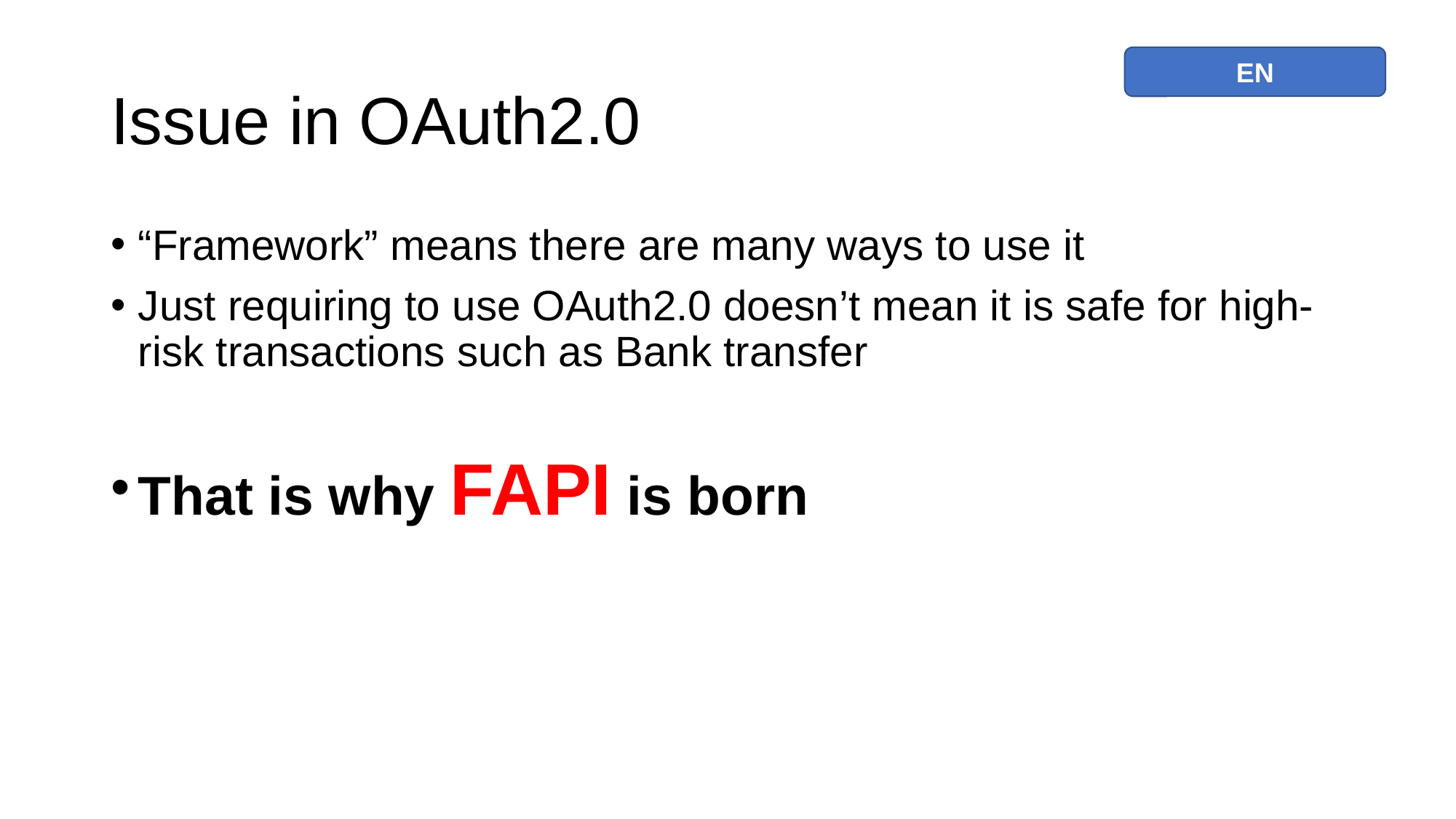

# Issue in OAuth2.0
EN
“Framework” means there are many ways to use it
Just requiring to use OAuth2.0 doesn’t mean it is safe for high-risk transactions such as Bank transfer

That is why FAPI is born